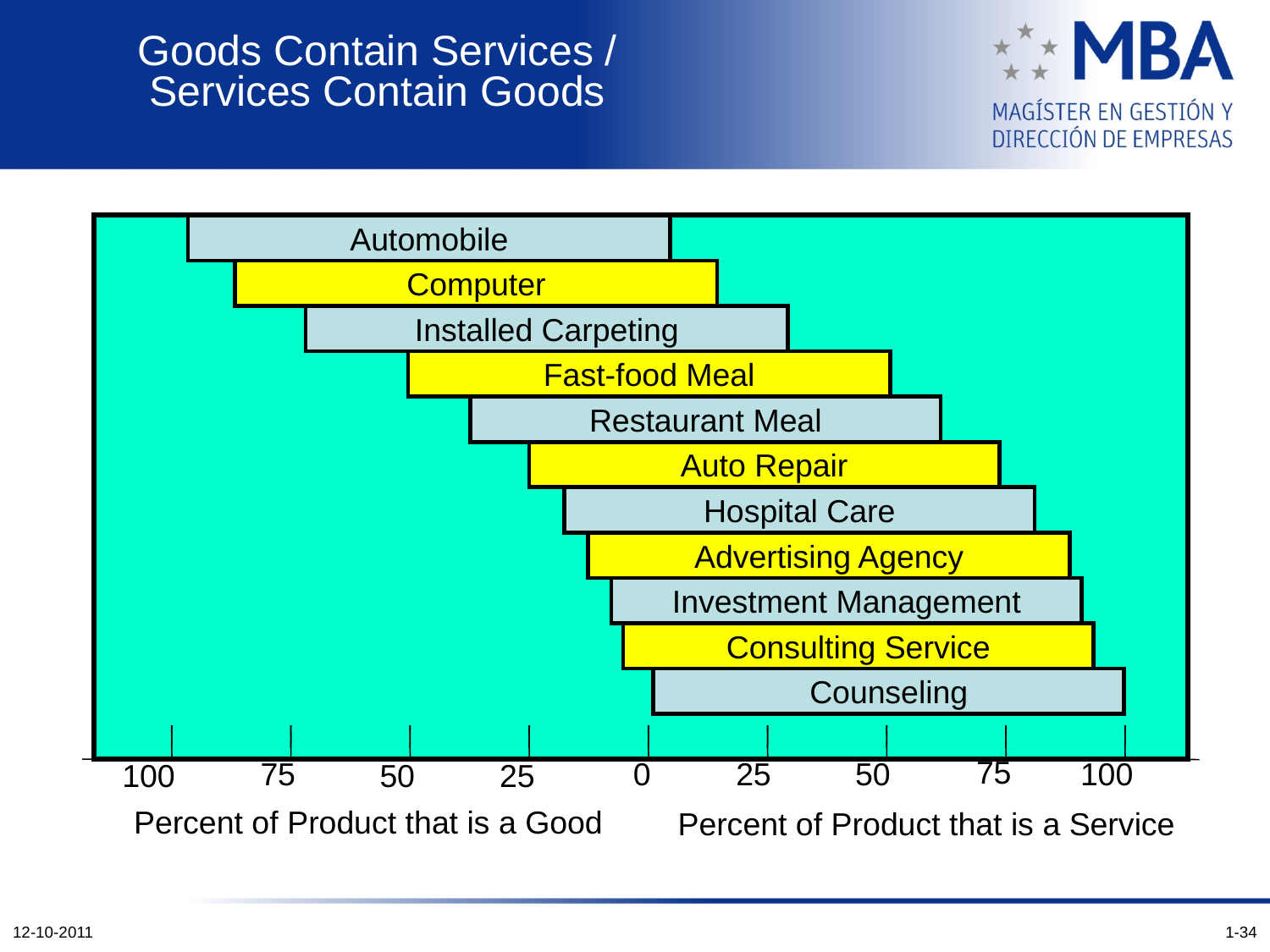

# Goods Contain Services / Services Contain Goods

Automobile
Computer
Installed Carpeting
Fast-food Meal
Restaurant Meal
Auto Repair
Hospital Care
Advertising Agency
Investment Management
Consulting Service
Counseling

75
25
50
100
75
0
100
50
25

Percent of Product that is a Good
Percent of Product that is a Service

12-10-2011
1-34